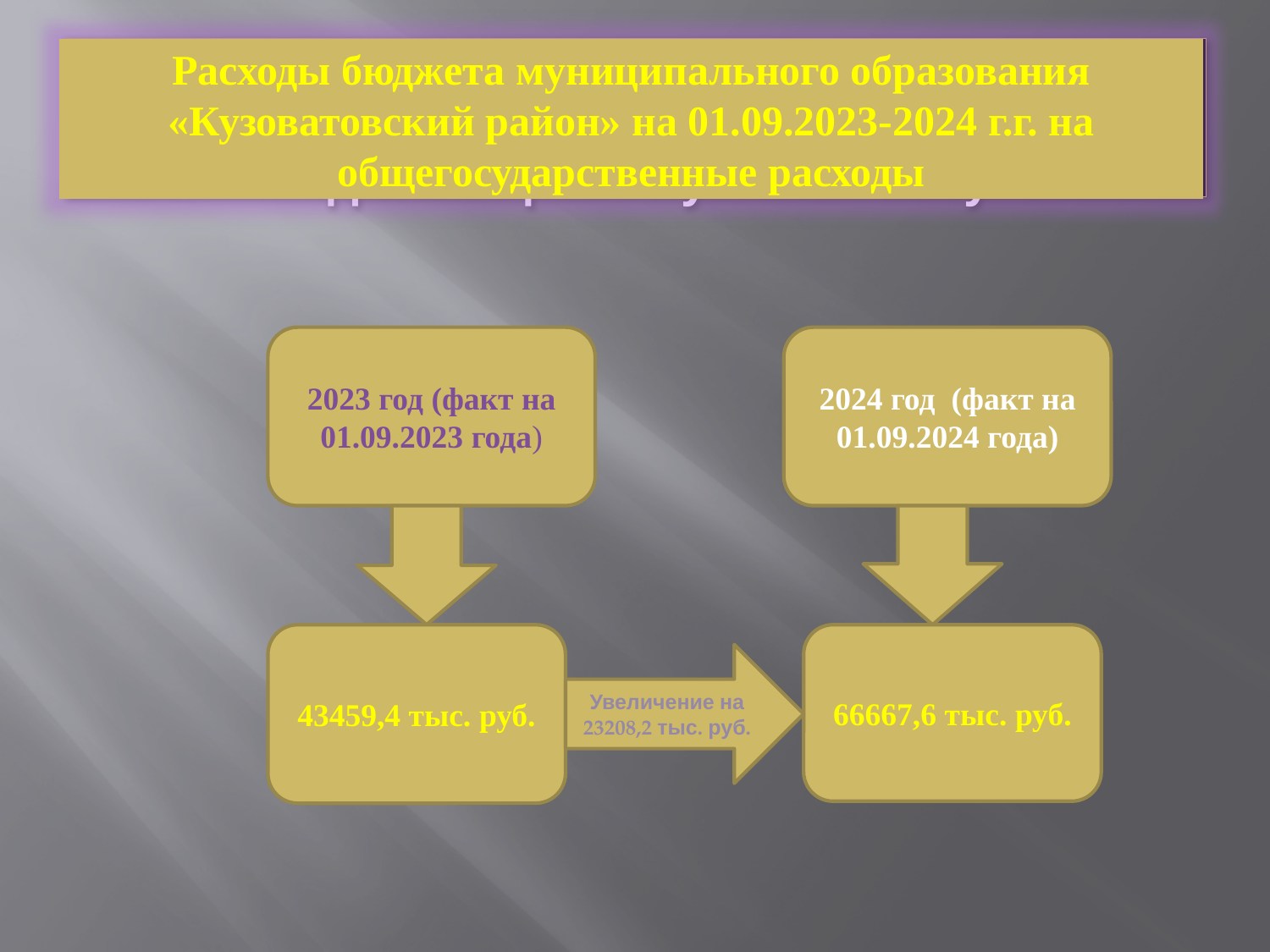

# Расходы бюджета муниципального образования «Кузоватовский район» на 2014 год на социальную политику
Расходы бюджета муниципального образования «Кузоватовский район» на 01.09.2023-2024 г.г. на общегосударственные расходы
2023 год (факт на 01.09.2023 года)
2024 год  (факт на 01.09.2024 года)

43459,4 тыс. руб.
66667,6 тыс. руб.
Увеличение на 23208,2 тыс. руб.